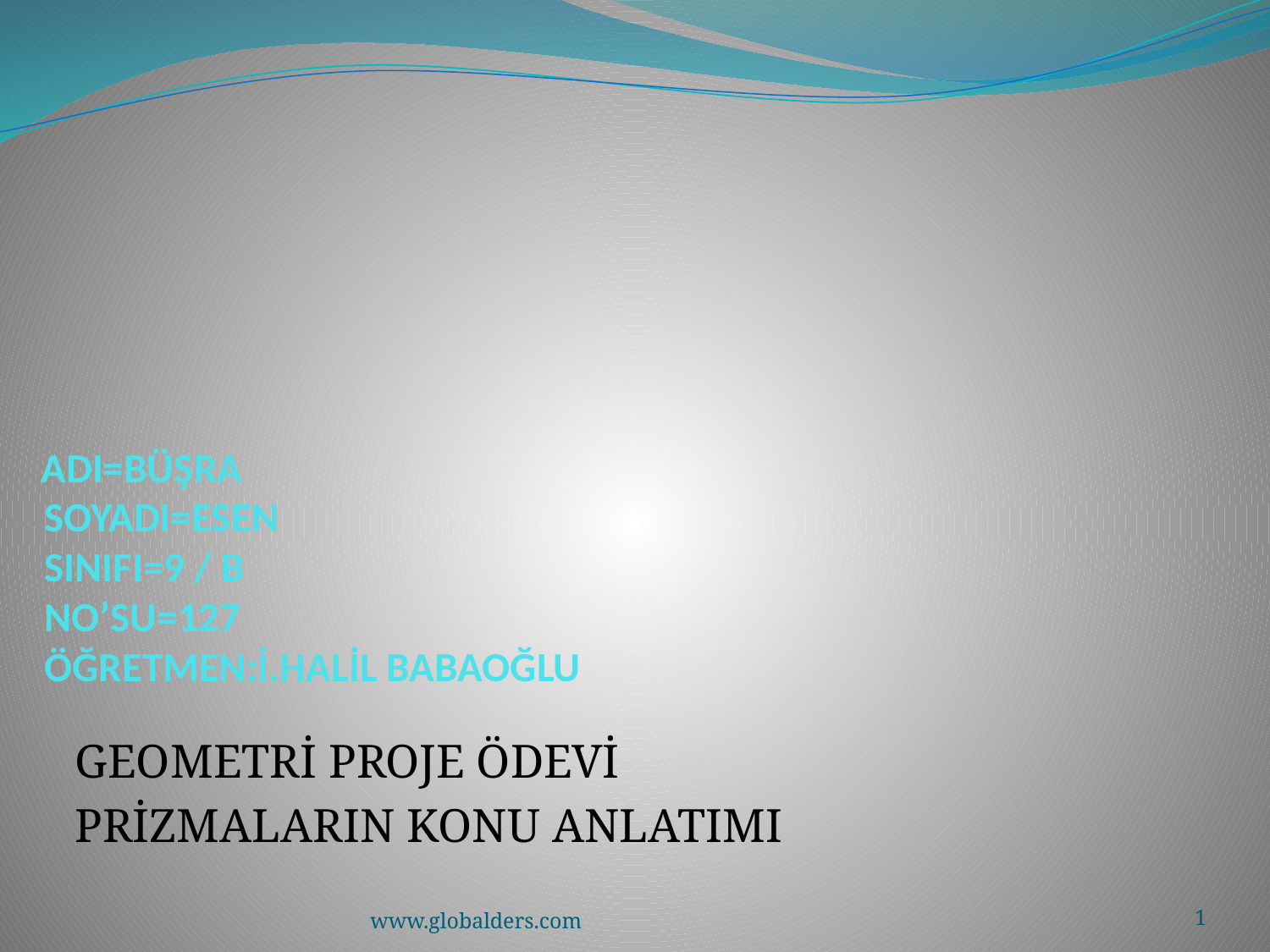

# ADI=BÜŞRA SOYADI=ESEN SINIFI=9 / B NO’SU=127 ÖĞRETMEN:İ.HALİL BABAOĞLU
GEOMETRİ PROJE ÖDEVİ
PRİZMALARIN KONU ANLATIMI

www.globalders.com
1